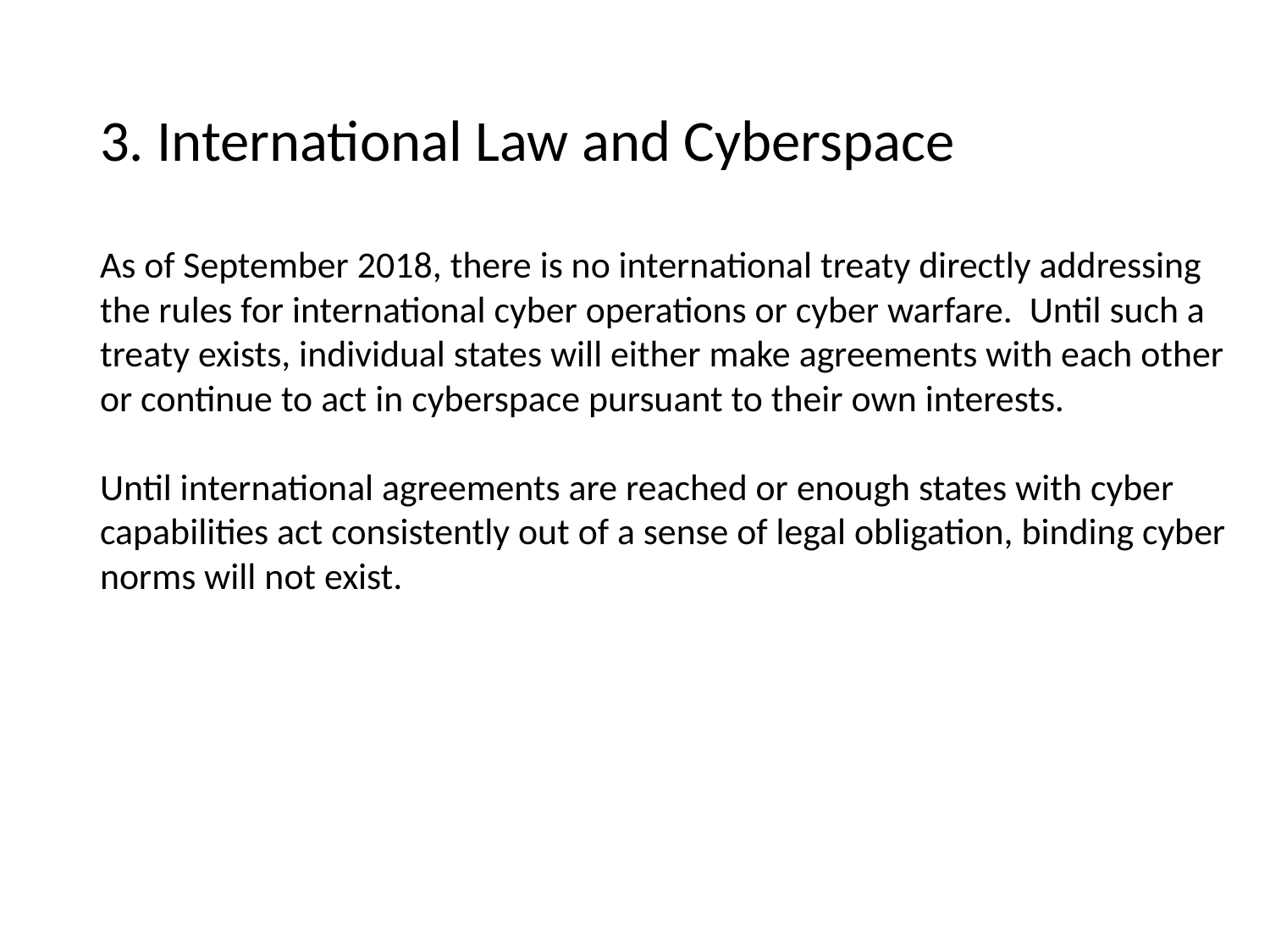

# 3. International Law and Cyberspace
As of September 2018, there is no international treaty directly addressing the rules for international cyber operations or cyber warfare.  Until such a treaty exists, individual states will either make agreements with each other or continue to act in cyberspace pursuant to their own interests.

Until international agreements are reached or enough states with cyber capabilities act consistently out of a sense of legal obligation, binding cyber norms will not exist.